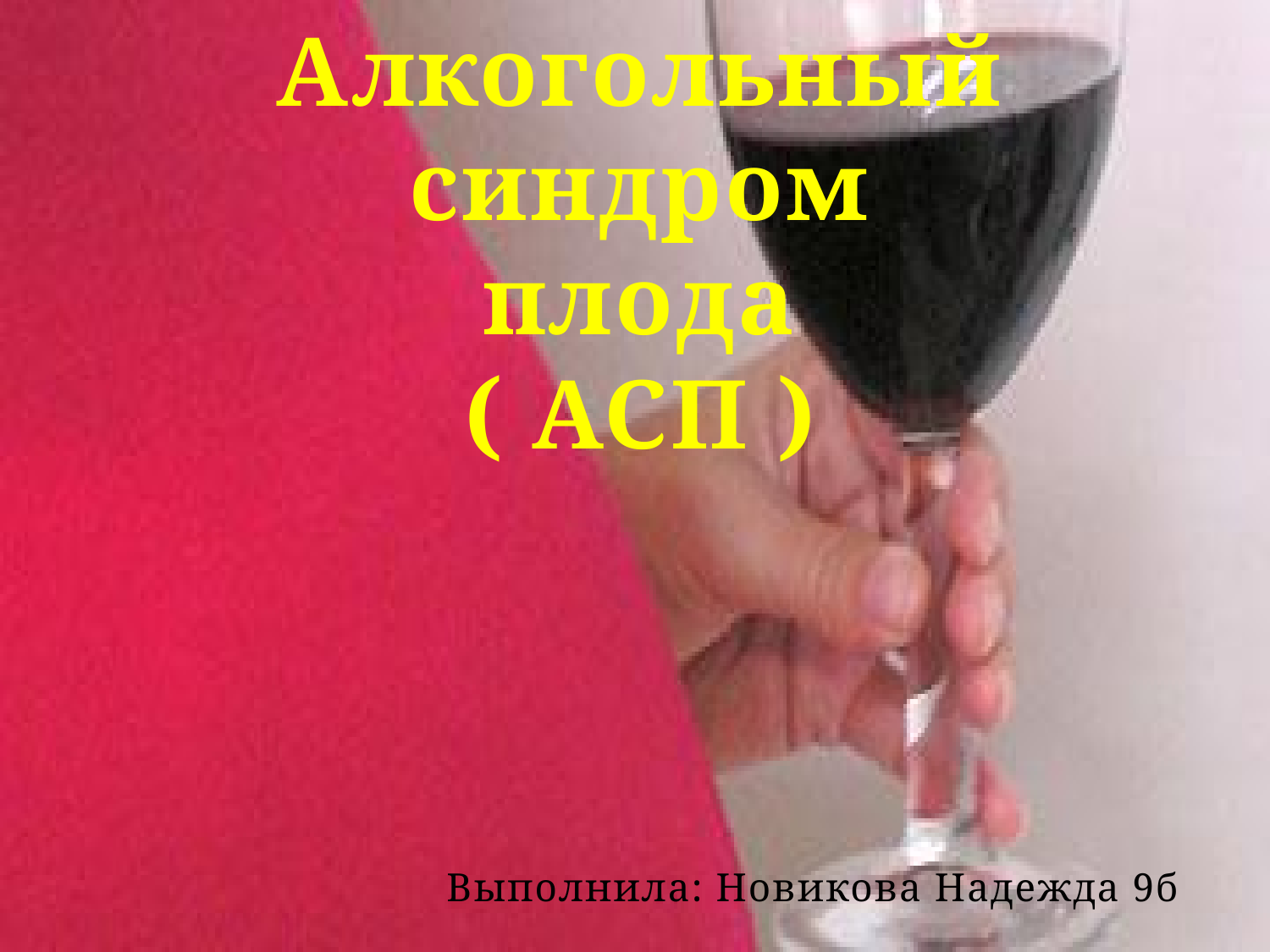

# Алкогольный синдром плода ( АСП )

                             Выполнила: Новикова Надежда 9б